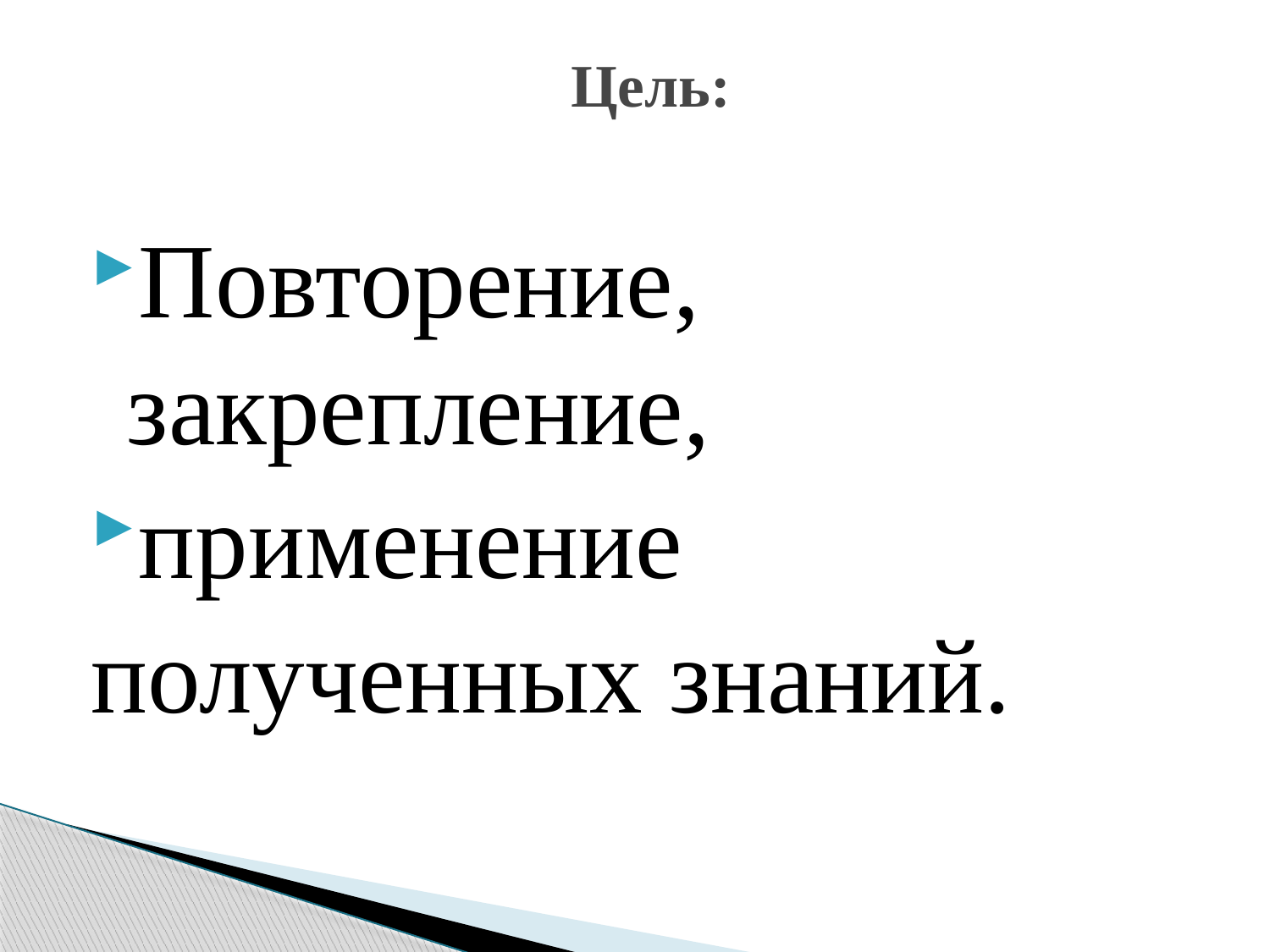

# Цель:
Повторение, закрепление,
применение
полученных знаний.